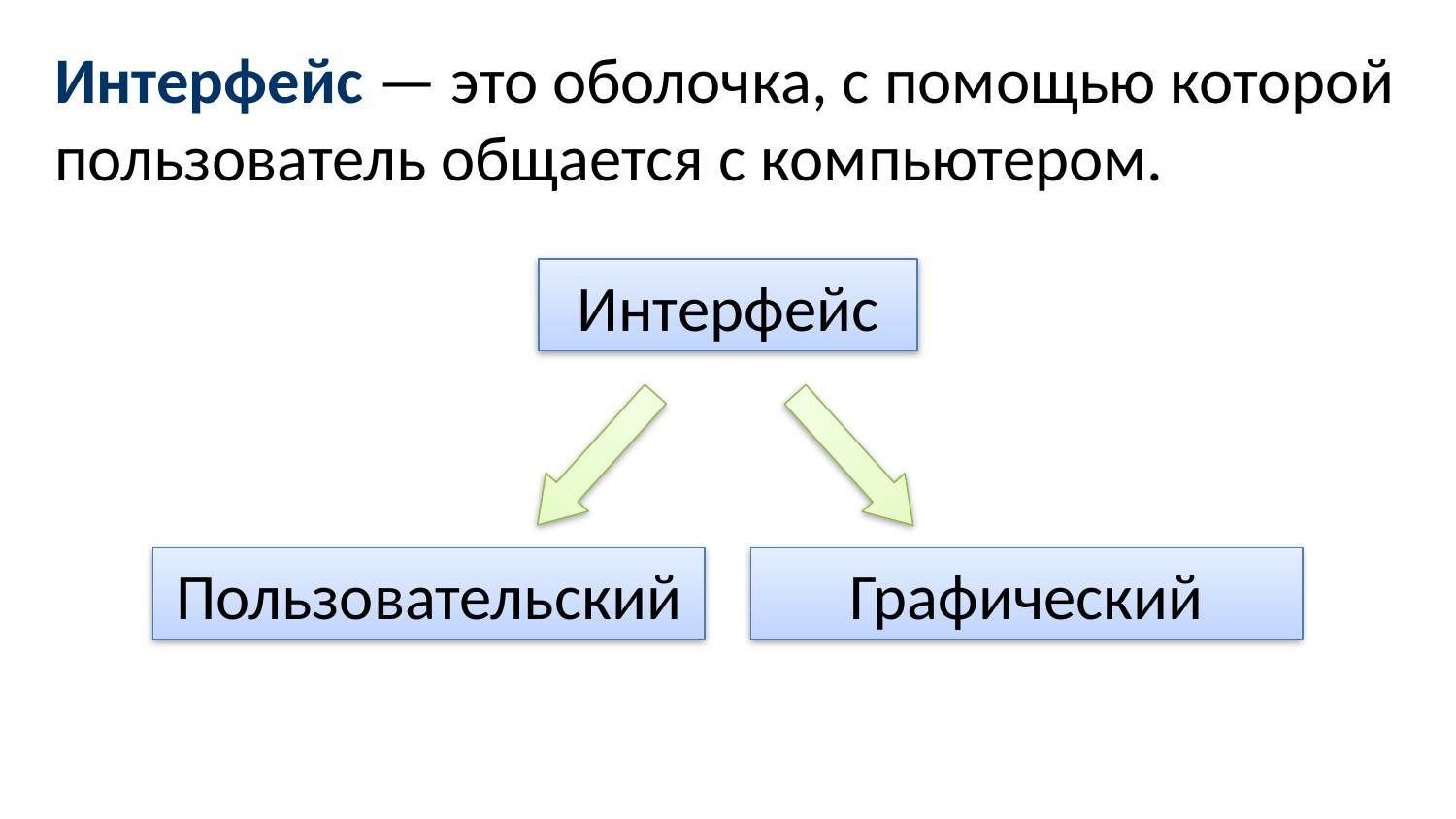

Интерфейс — это оболочка, с помощью которой пользователь общается с компьютером.
Интерфейс

Графический
Пользовательский